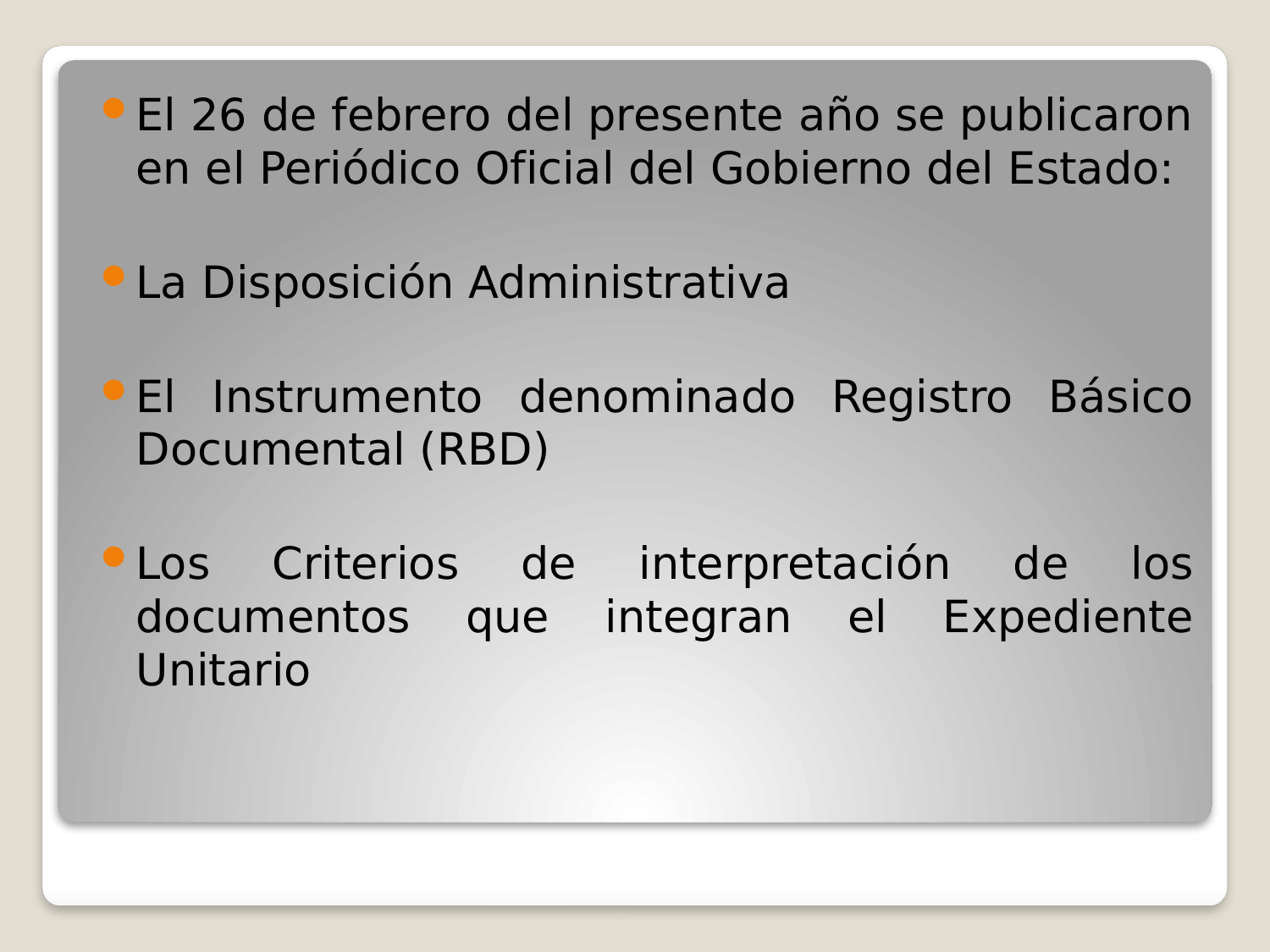

El 26 de febrero del presente año se publicaron en el Periódico Oficial del Gobierno del Estado:

La Disposición Administrativa

El Instrumento denominado Registro Básico Documental (RBD)

Los Criterios de interpretación de los documentos que integran el Expediente Unitario

#